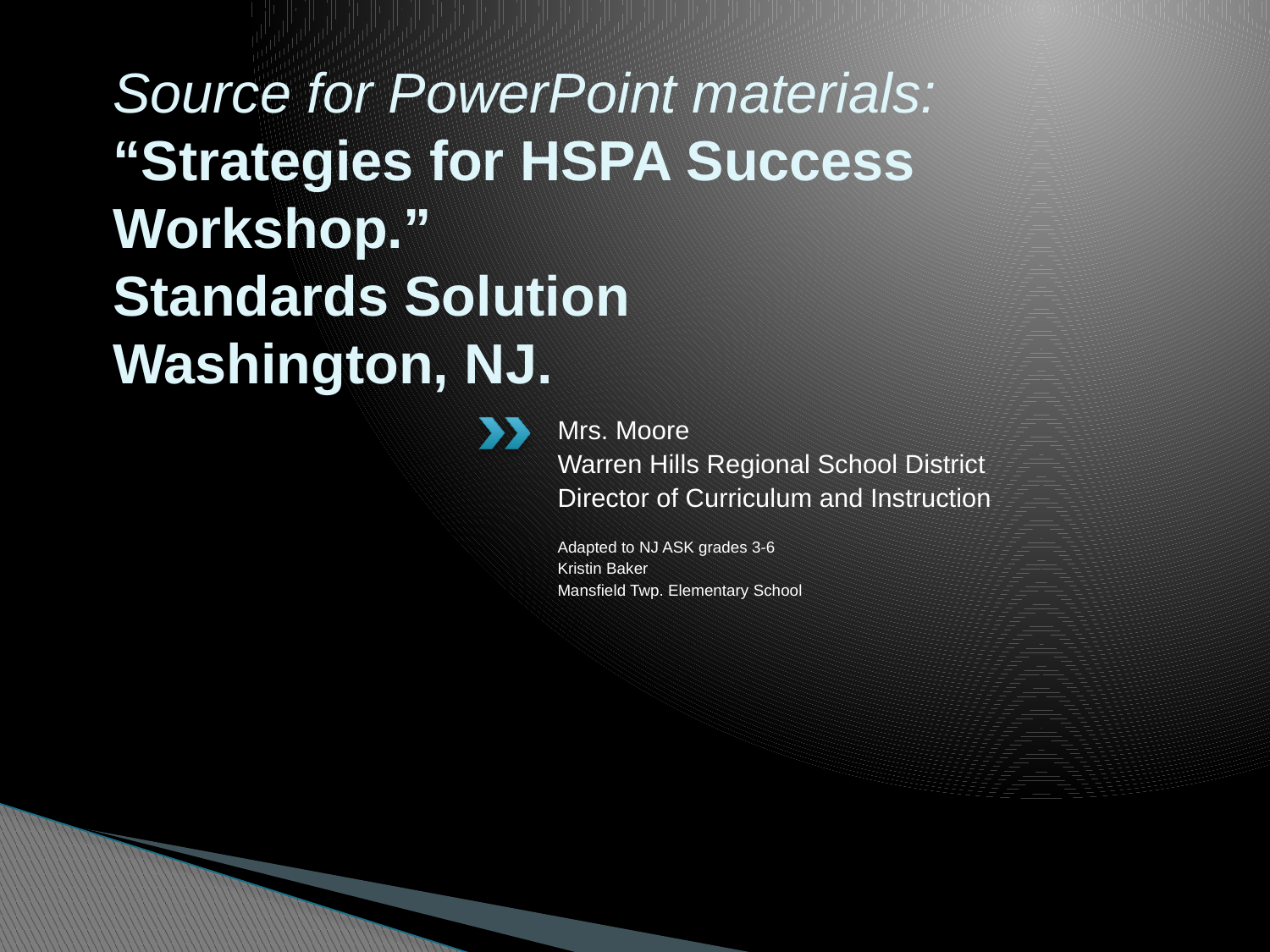

# Source for PowerPoint materials:  “Strategies for HSPA Success Workshop.” Standards Solution Washington, NJ.
Mrs. Moore
Warren Hills Regional School District
Director of Curriculum and Instruction

Adapted to NJ ASK grades 3-6
Kristin Baker
Mansfield Twp. Elementary School